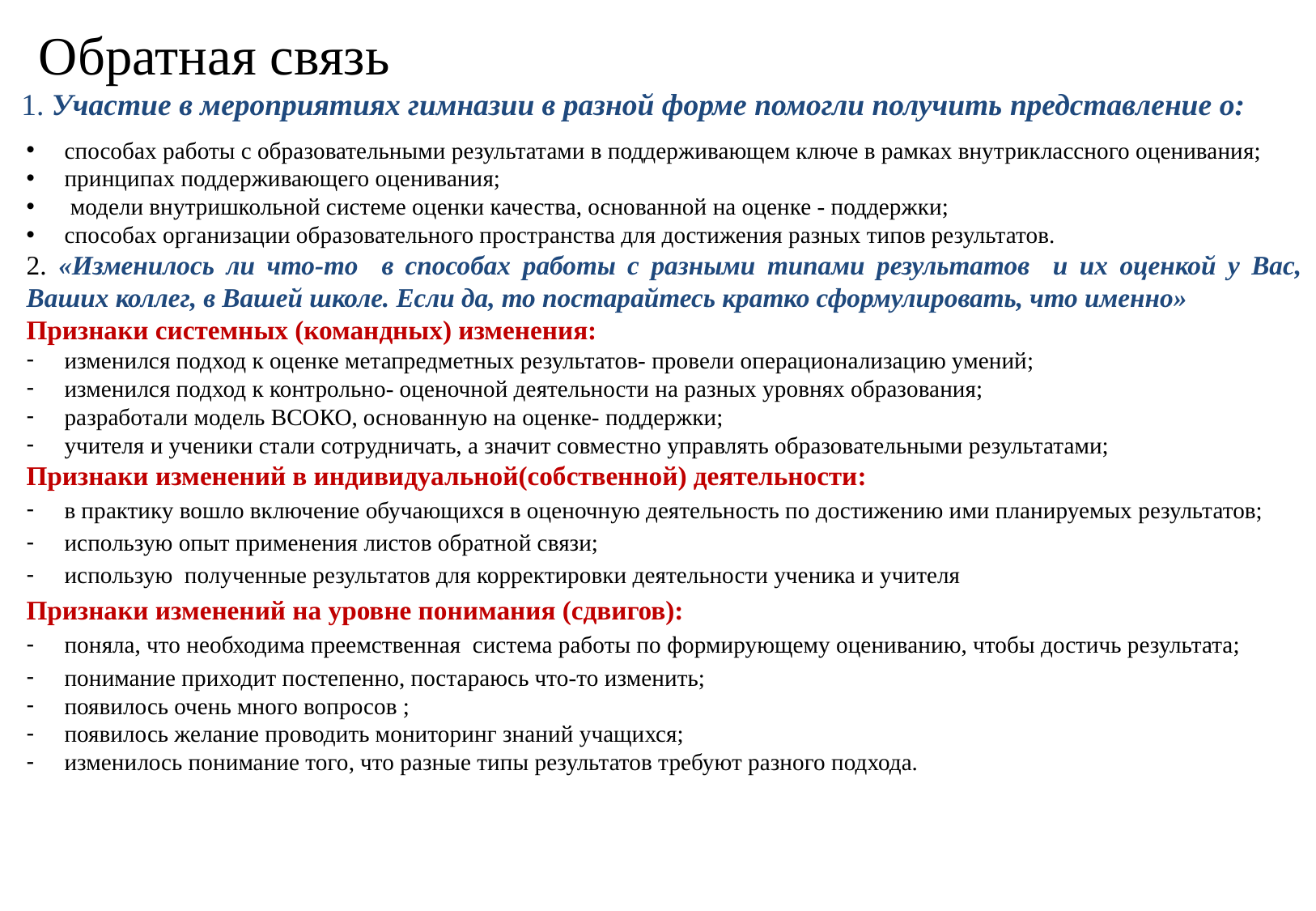

# Обратная связь
1. Участие в мероприятиях гимназии в разной форме помогли получить представление о:
способах работы с образовательными результатами в поддерживающем ключе в рамках внутриклассного оценивания;
принципах поддерживающего оценивания;
 модели внутришкольной системе оценки качества, основанной на оценке - поддержки;
способах организации образовательного пространства для достижения разных типов результатов.
2. «Изменилось ли что-то  в способах работы с разными типами результатов  и их оценкой у Вас, Ваших коллег, в Вашей школе. Если да, то постарайтесь кратко сформулировать, что именно»
Признаки системных (командных) изменения:
изменился подход к оценке метапредметных результатов- провели операционализацию умений;
изменился подход к контрольно- оценочной деятельности на разных уровнях образования;
разработали модель ВСОКО, основанную на оценке- поддержки;
учителя и ученики стали сотрудничать, а значит совместно управлять образовательными результатами;
Признаки изменений в индивидуальной(собственной) деятельности:
в практику вошло включение обучающихся в оценочную деятельность по достижению ими планируемых результатов;
использую опыт применения листов обратной связи;
использую  полученные результатов для корректировки деятельности ученика и учителя
Признаки изменений на уровне понимания (сдвигов):
поняла, что необходима преемственная  система работы по формирующему оцениванию, чтобы достичь результата;
понимание приходит постепенно, постараюсь что-то изменить;
появилось очень много вопросов ;
появилось желание проводить мониторинг знаний учащихся;
изменилось понимание того, что разные типы результатов требуют разного подхода.